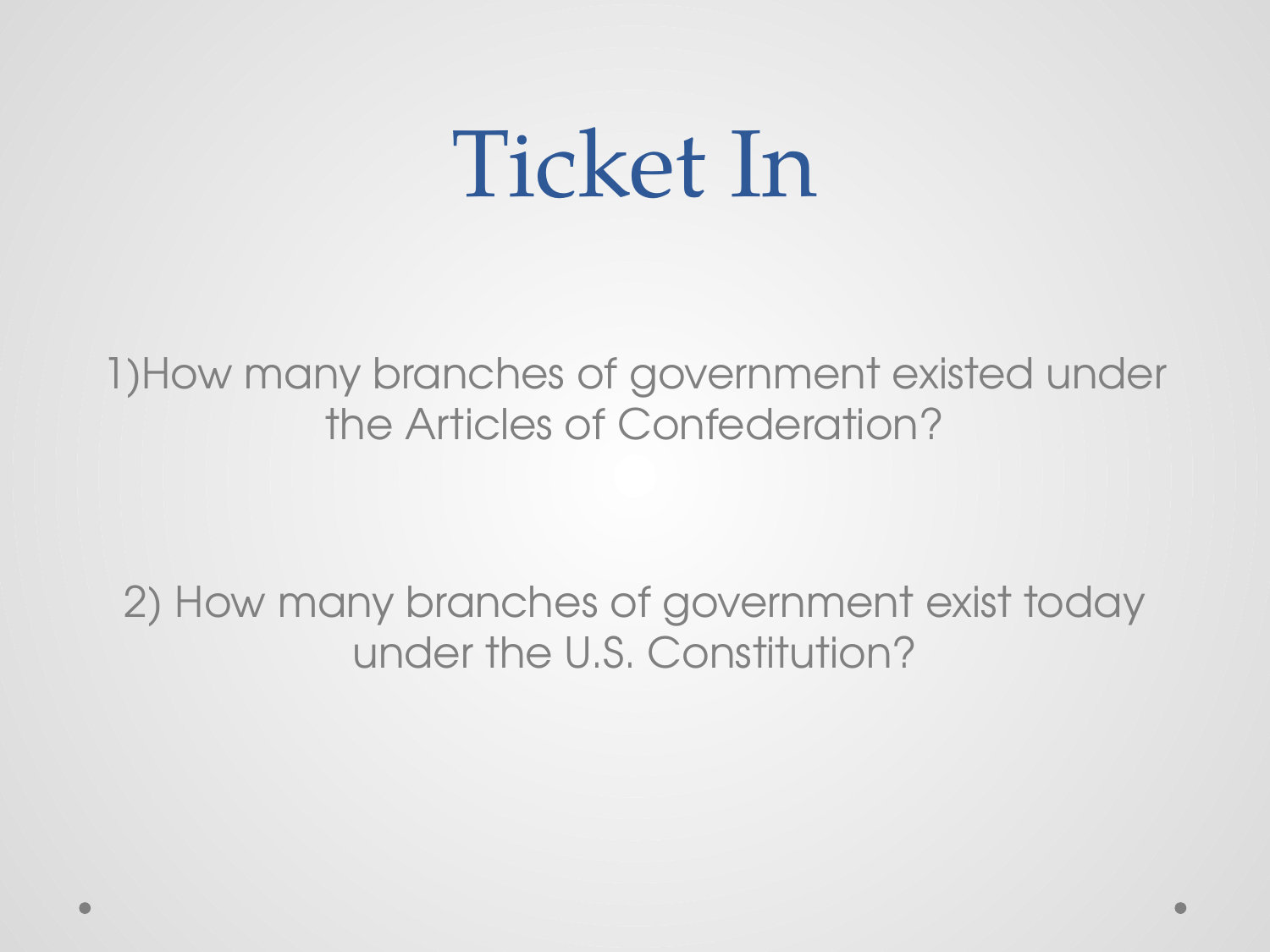

# Ticket In

1)How many branches of government existed under the Articles of Confederation?

2) How many branches of government exist today under the U.S. Constitution?